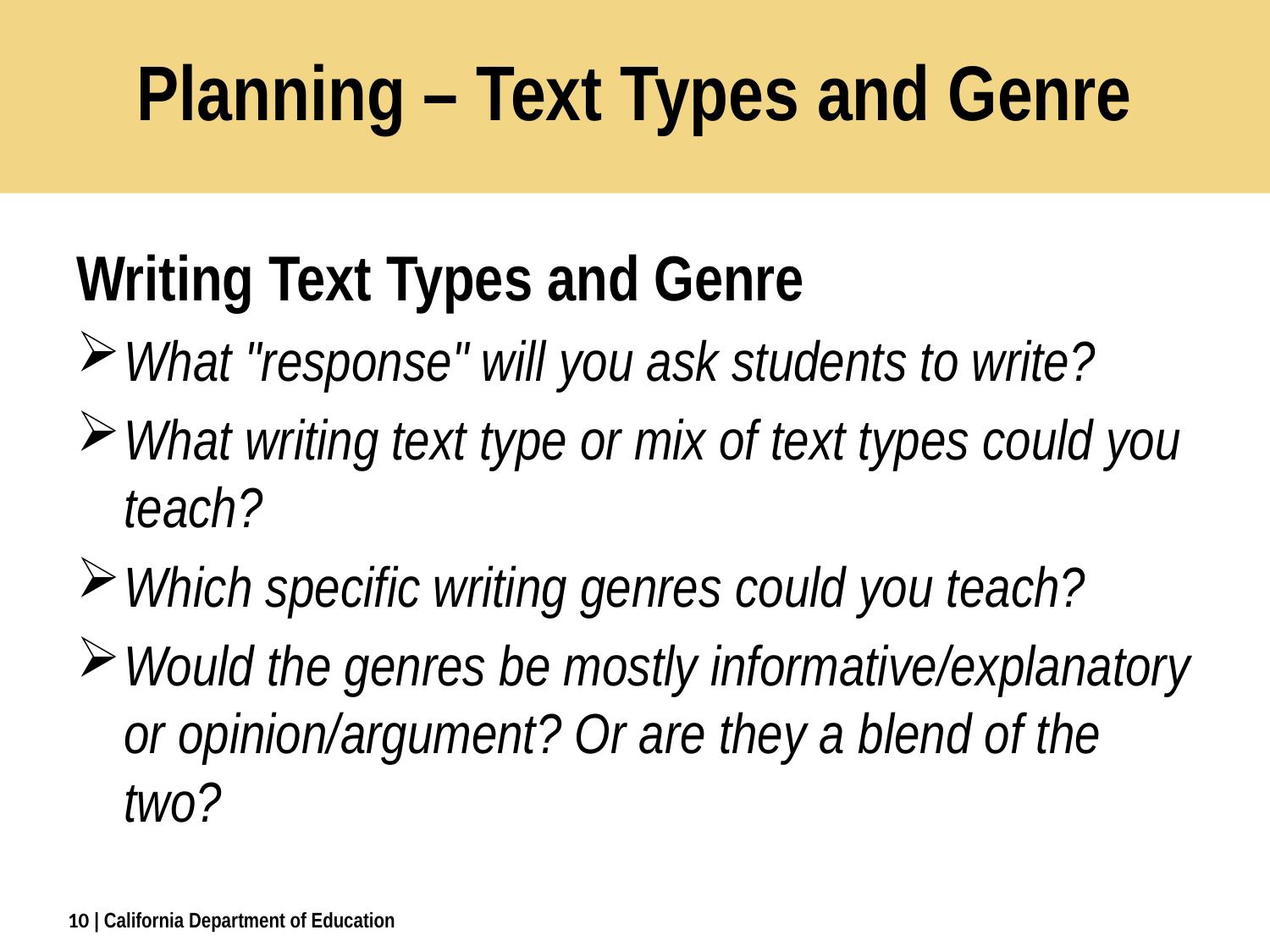

# Planning – Text Types and Genre
Writing Text Types and Genre
What "response" will you ask students to write?
What writing text type or mix of text types could you teach?
Which specific writing genres could you teach?
Would the genres be mostly informative/explanatory or opinion/argument? Or are they a blend of the two?
10
| California Department of Education